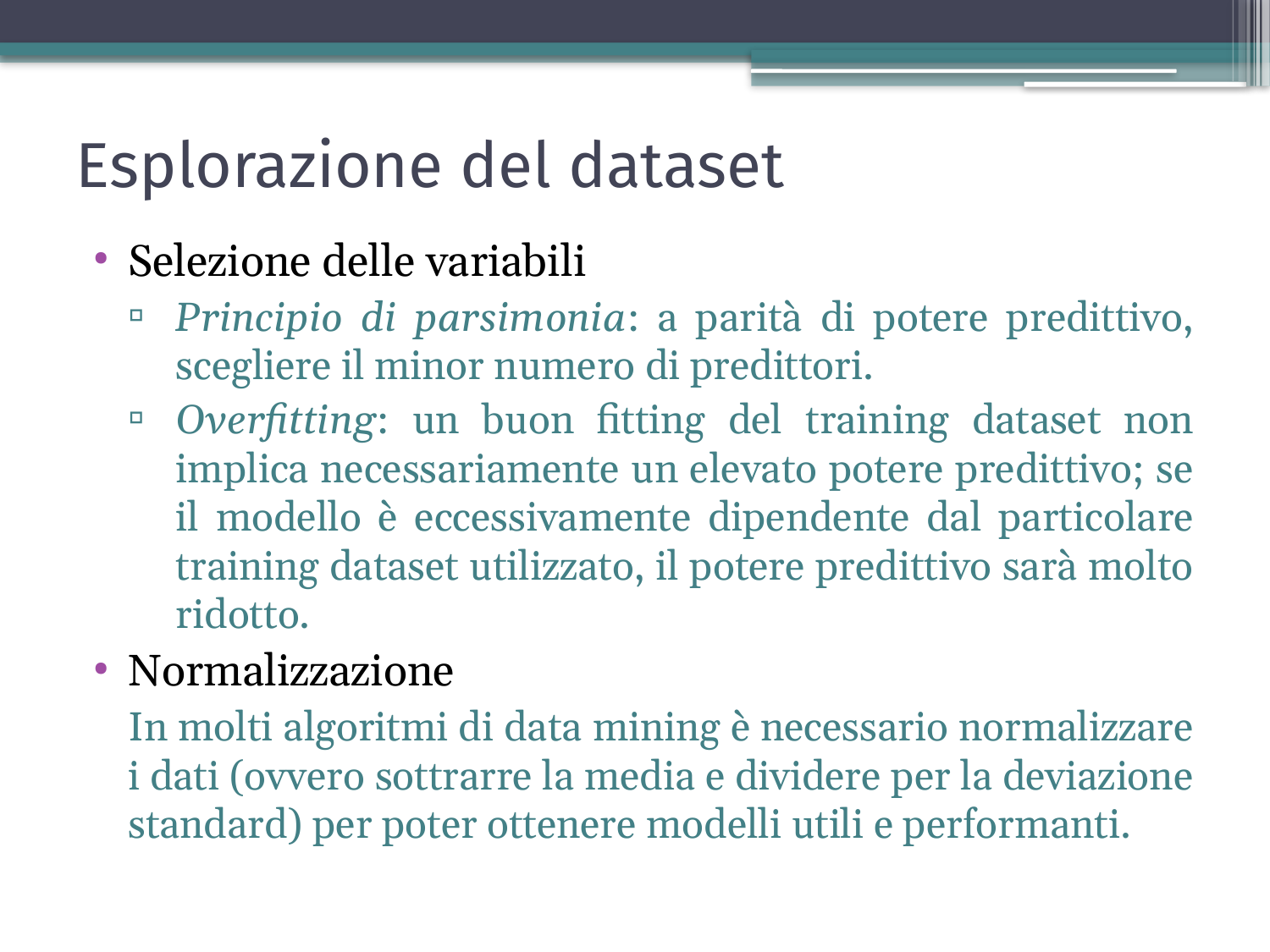

Esplorazione del dataset
Selezione delle variabili
Principio di parsimonia: a parità di potere predittivo, scegliere il minor numero di predittori.
Overfitting: un buon fitting del training dataset non implica necessariamente un elevato potere predittivo; se il modello è eccessivamente dipendente dal particolare training dataset utilizzato, il potere predittivo sarà molto ridotto.
Normalizzazione
In molti algoritmi di data mining è necessario normalizzare i dati (ovvero sottrarre la media e dividere per la deviazione standard) per poter ottenere modelli utili e performanti.